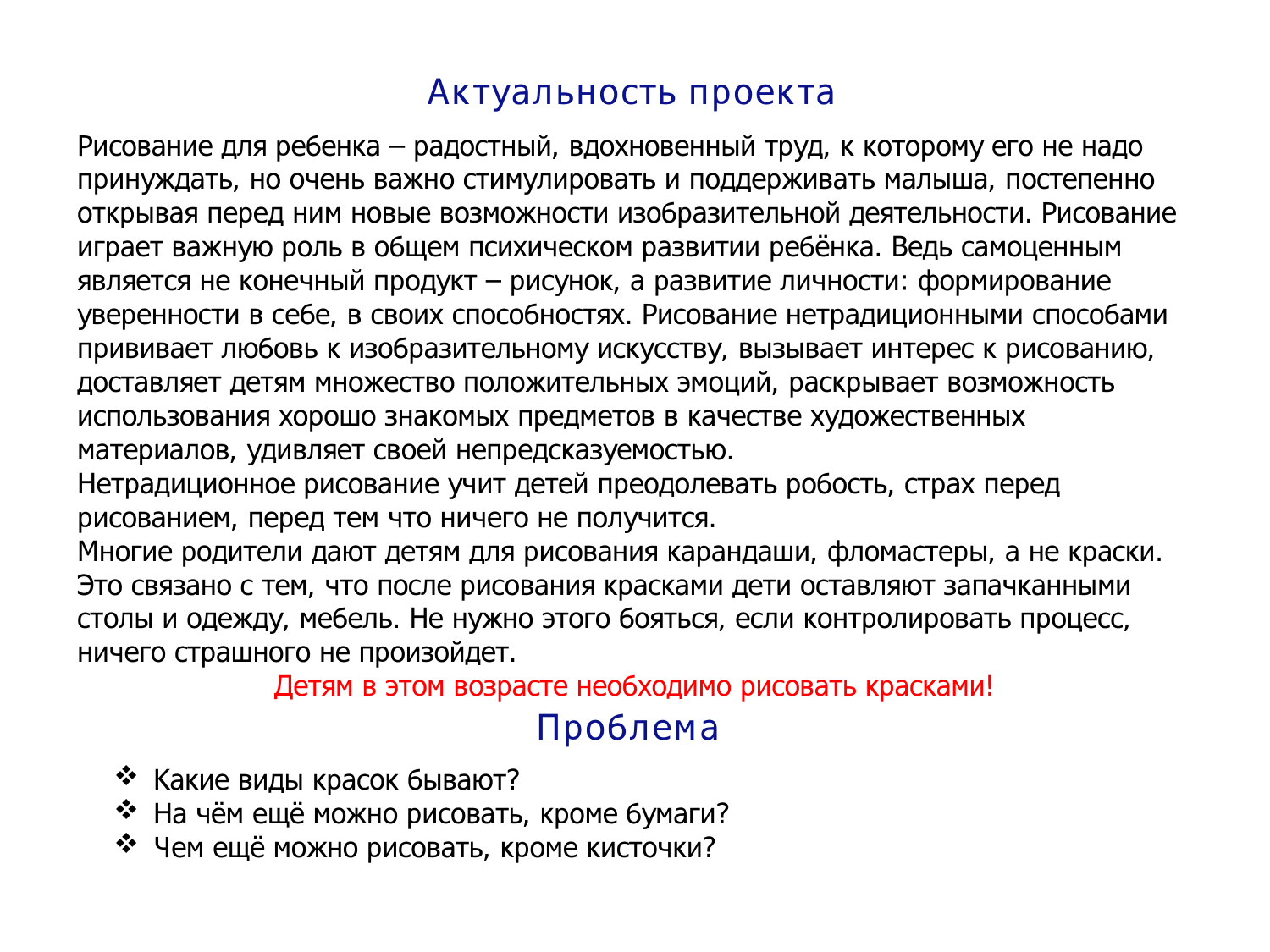

Актуальность проекта
Рисование для ребенка – радостный, вдохновенный труд, к которому его не надо принуждать, но очень важно стимулировать и поддерживать малыша, постепенно открывая перед ним новые возможности изобразительной деятельности. Рисование играет важную роль в общем психическом развитии ребёнка. Ведь самоценным является не конечный продукт – рисунок, а развитие личности: формирование уверенности в себе, в своих способностях. Рисование нетрадиционными способами прививает любовь к изобразительному искусству, вызывает интерес к рисованию, доставляет детям множество положительных эмоций, раскрывает возможность использования хорошо знакомых предметов в качестве художественных материалов, удивляет своей непредсказуемостью.
Нетрадиционное рисование учит детей преодолевать робость, страх перед рисованием, перед тем что ничего не получится.
Многие родители дают детям для рисования карандаши, фломастеры, а не краски. Это связано с тем, что после рисования красками дети оставляют запачканными столы и одежду, мебель. Не нужно этого бояться, если контролировать процесс, ничего страшного не произойдет.
Детям в этом возрасте необходимо рисовать красками!

Проблема
Какие виды красок бывают?
На чём ещё можно рисовать, кроме бумаги?
Чем ещё можно рисовать, кроме кисточки?